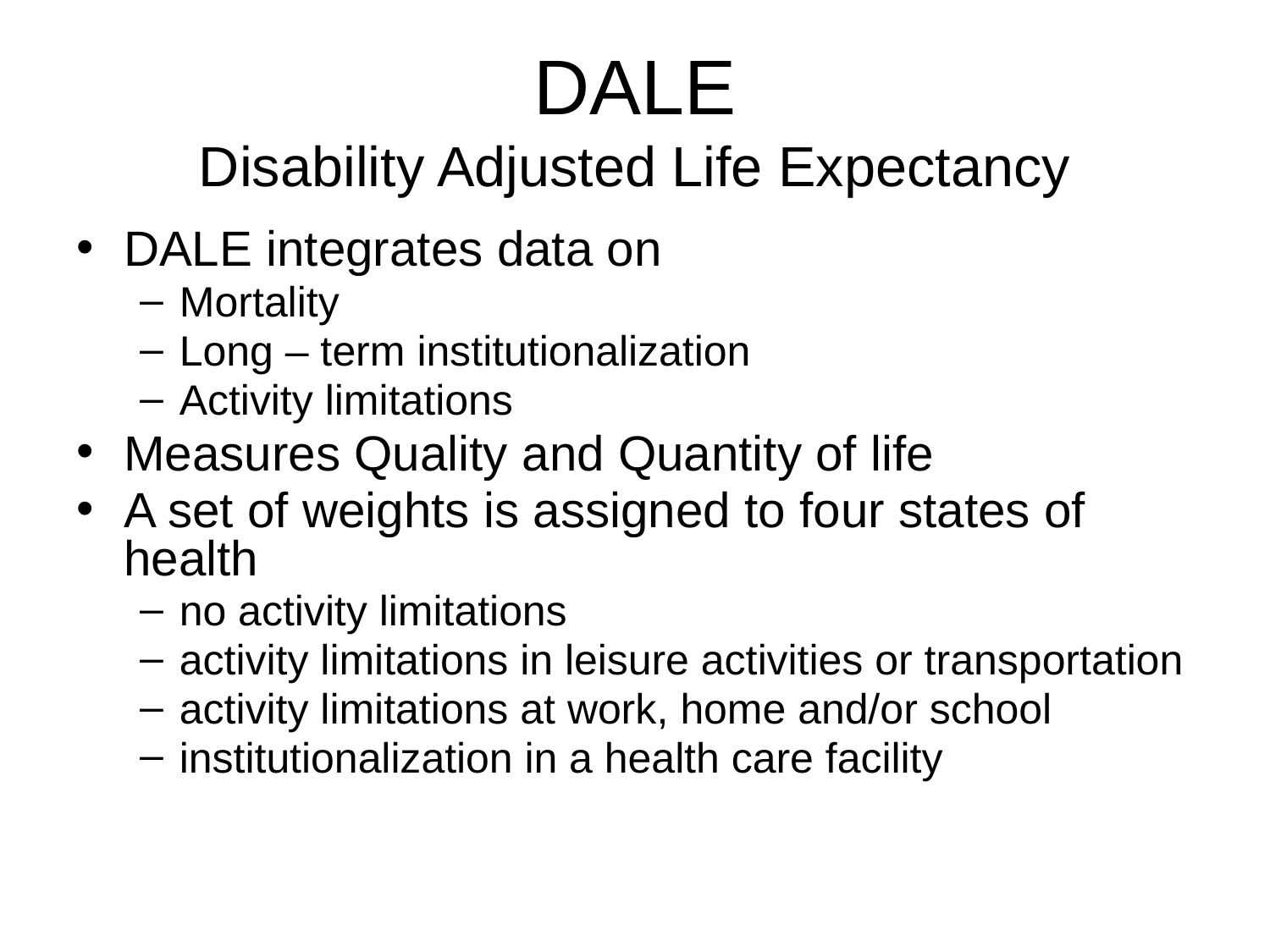

# DALE Disability Adjusted Life Expectancy
DALE integrates data on
Mortality
Long – term institutionalization
Activity limitations
Measures Quality and Quantity of life
A set of weights is assigned to four states of health
no activity limitations
activity limitations in leisure activities or transportation
activity limitations at work, home and/or school
institutionalization in a health care facility